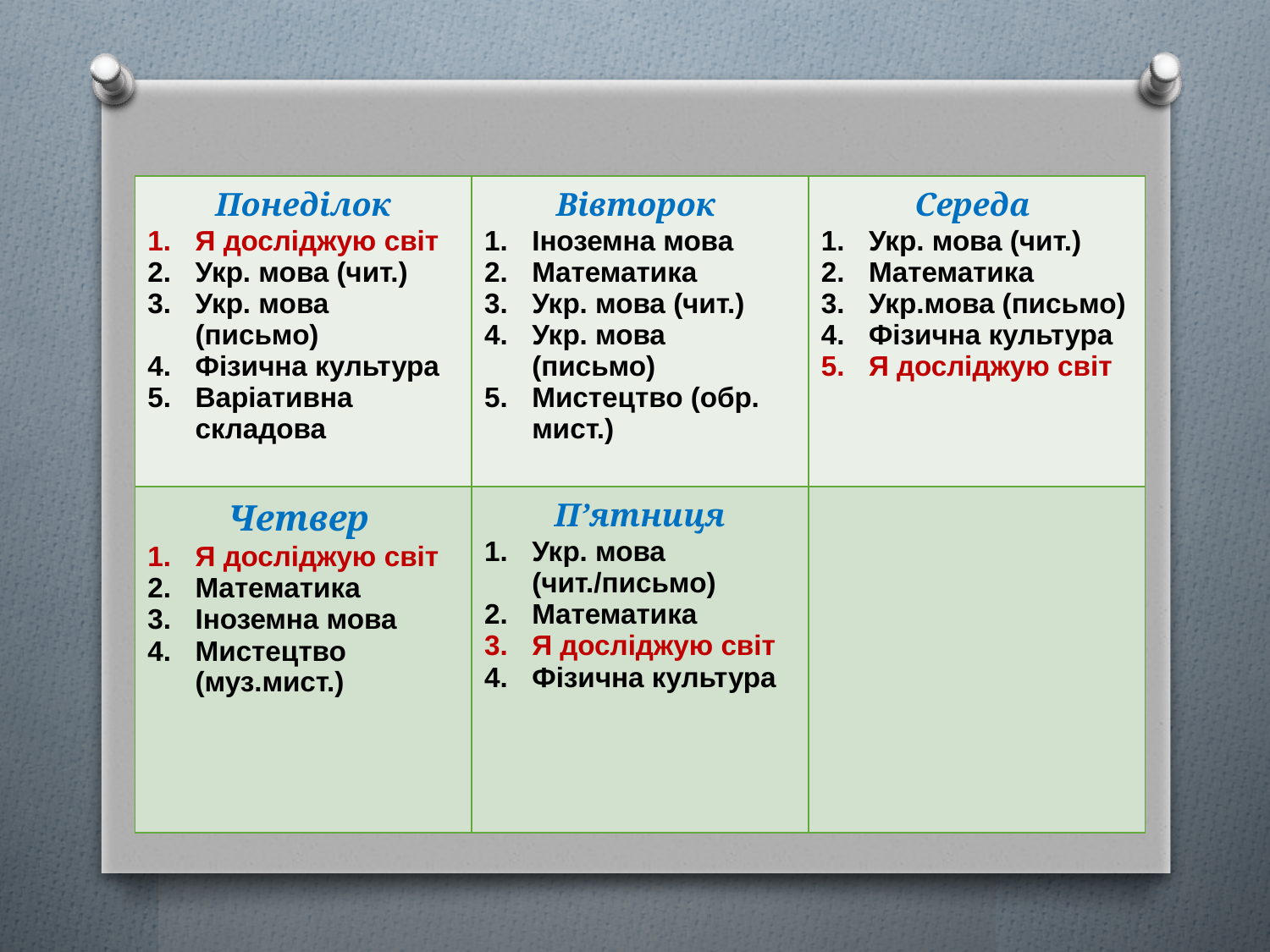

| Понеділок Я досліджую світ Укр. мова (чит.) Укр. мова (письмо) Фізична культура Варіативна складова | Вівторок Іноземна мова Математика Укр. мова (чит.) Укр. мова (письмо) Мистецтво (обр. мист.) | Середа Укр. мова (чит.) Математика Укр.мова (письмо) Фізична культура Я досліджую світ |
| --- | --- | --- |
| Четвер Я досліджую світ Математика Іноземна мова Мистецтво (муз.мист.) | П’ятниця Укр. мова (чит./письмо) Математика Я досліджую світ Фізична культура |  |